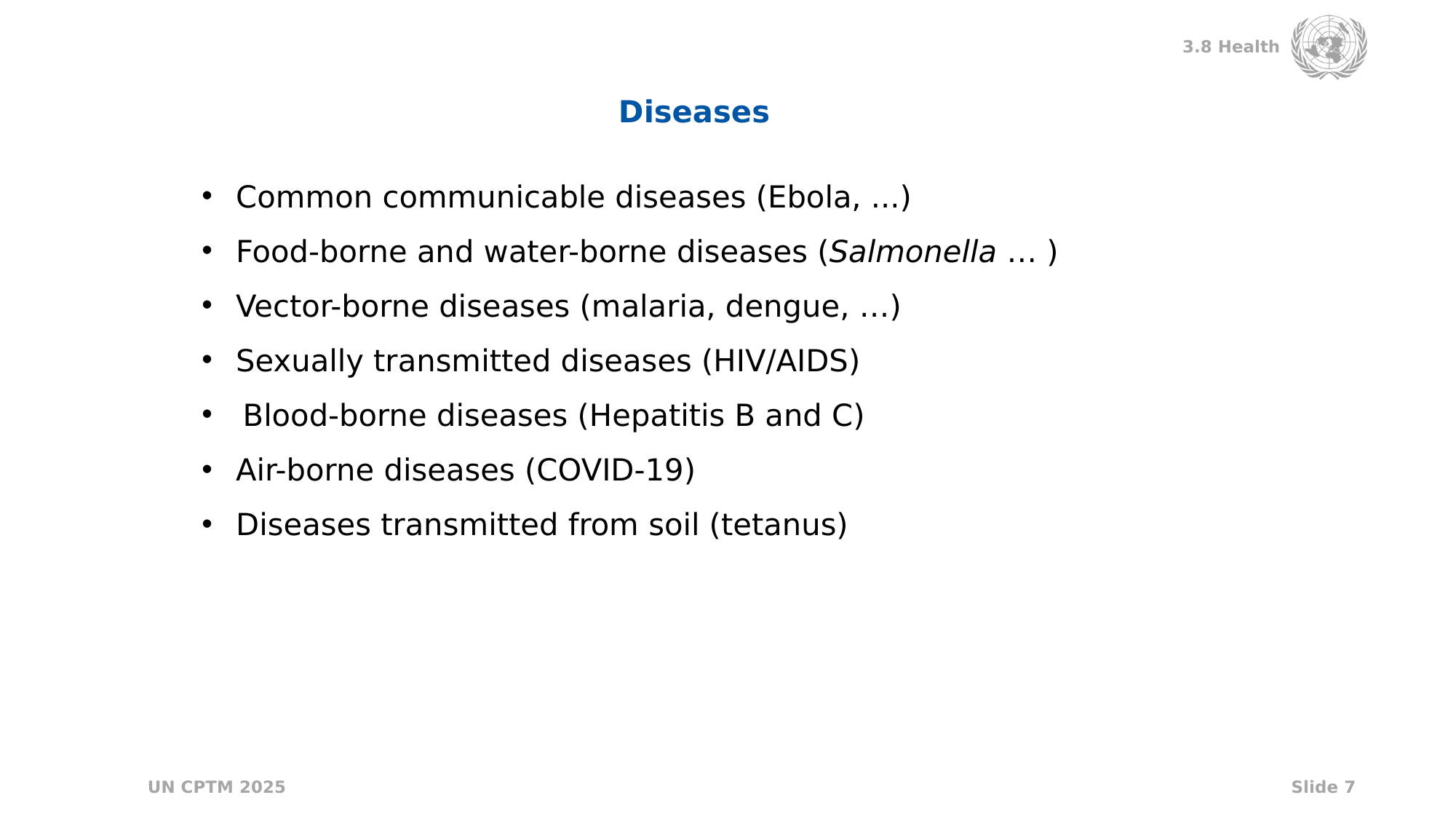

Diseases
Common communicable diseases (Ebola, ...)
Food-borne and water-borne diseases (Salmonella … )
Vector-borne diseases (malaria, dengue, …)
Sexually transmitted diseases (HIV/AIDS)
Blood-borne diseases (Hepatitis B and C)
Air-borne diseases (COVID-19)
Diseases transmitted from soil (tetanus)